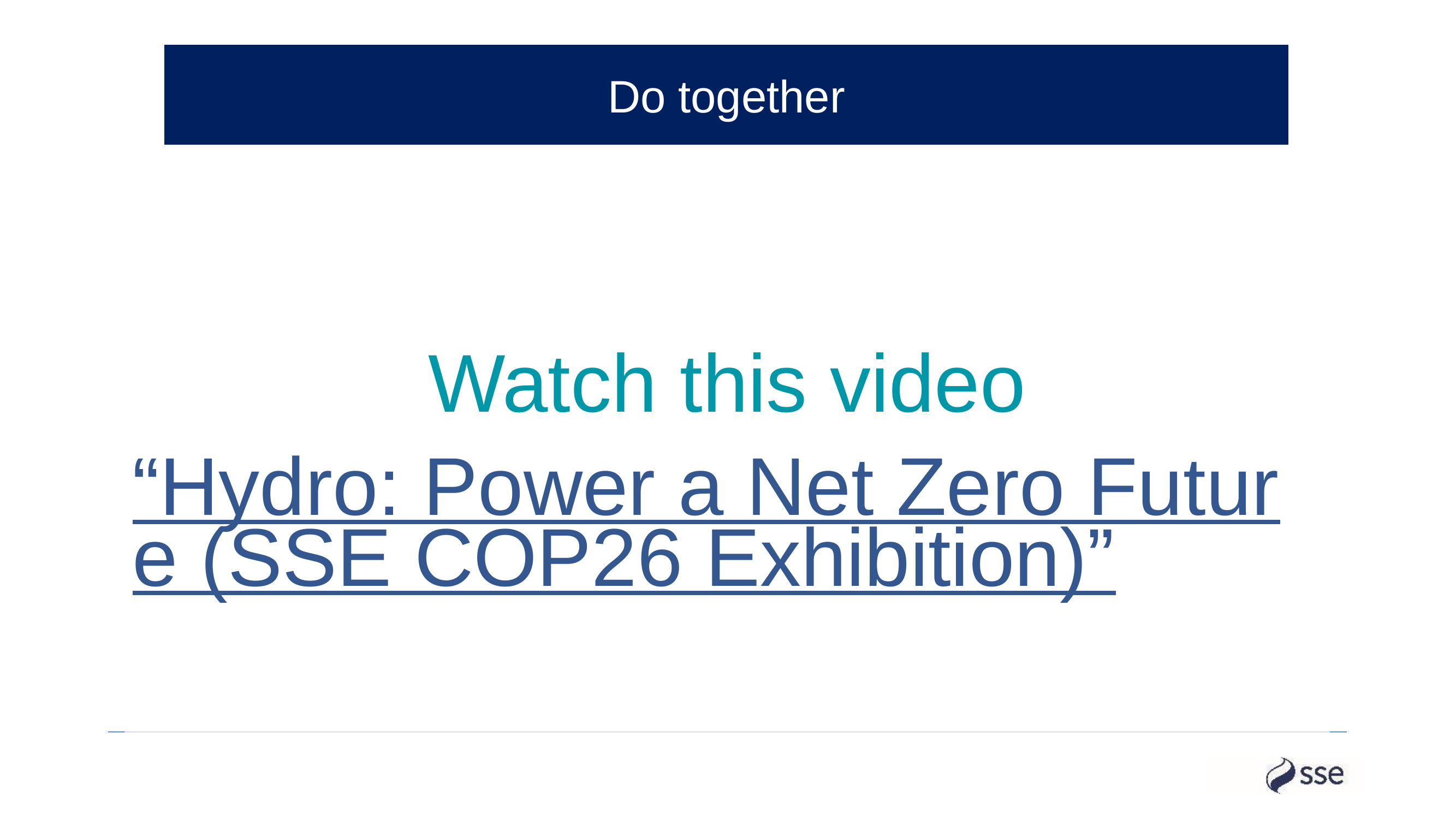

Do together
Watch this video
“Hydro: Power a Net Zero Future (SSE COP26 Exhibition)”